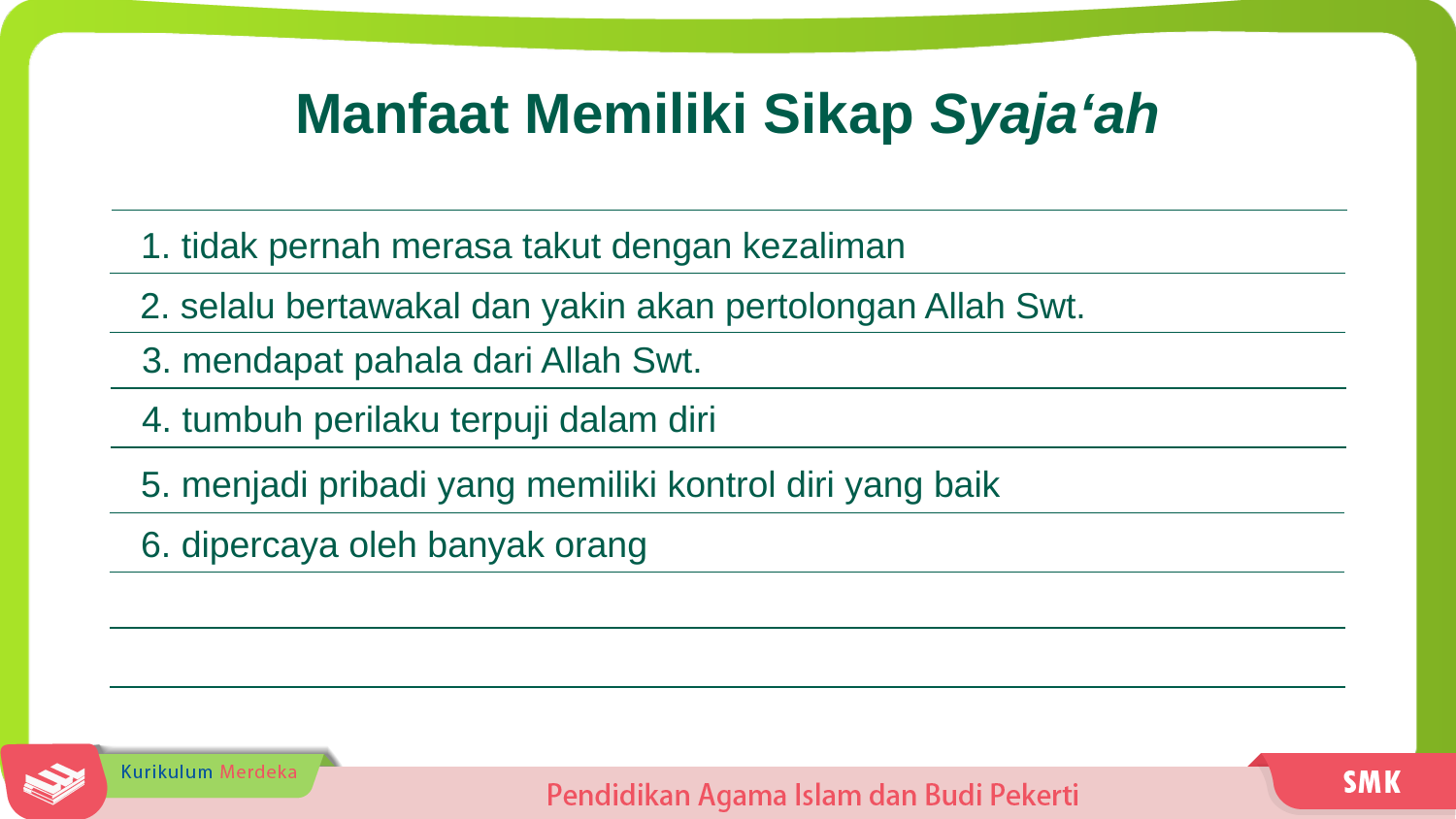

Manfaat Memiliki Sikap Syaja‘ah
1. tidak pernah merasa takut dengan kezaliman
2. selalu bertawakal dan yakin akan pertolongan Allah Swt.
3. mendapat pahala dari Allah Swt.
4. tumbuh perilaku terpuji dalam diri
5. menjadi pribadi yang memiliki kontrol diri yang baik
6. dipercaya oleh banyak orang